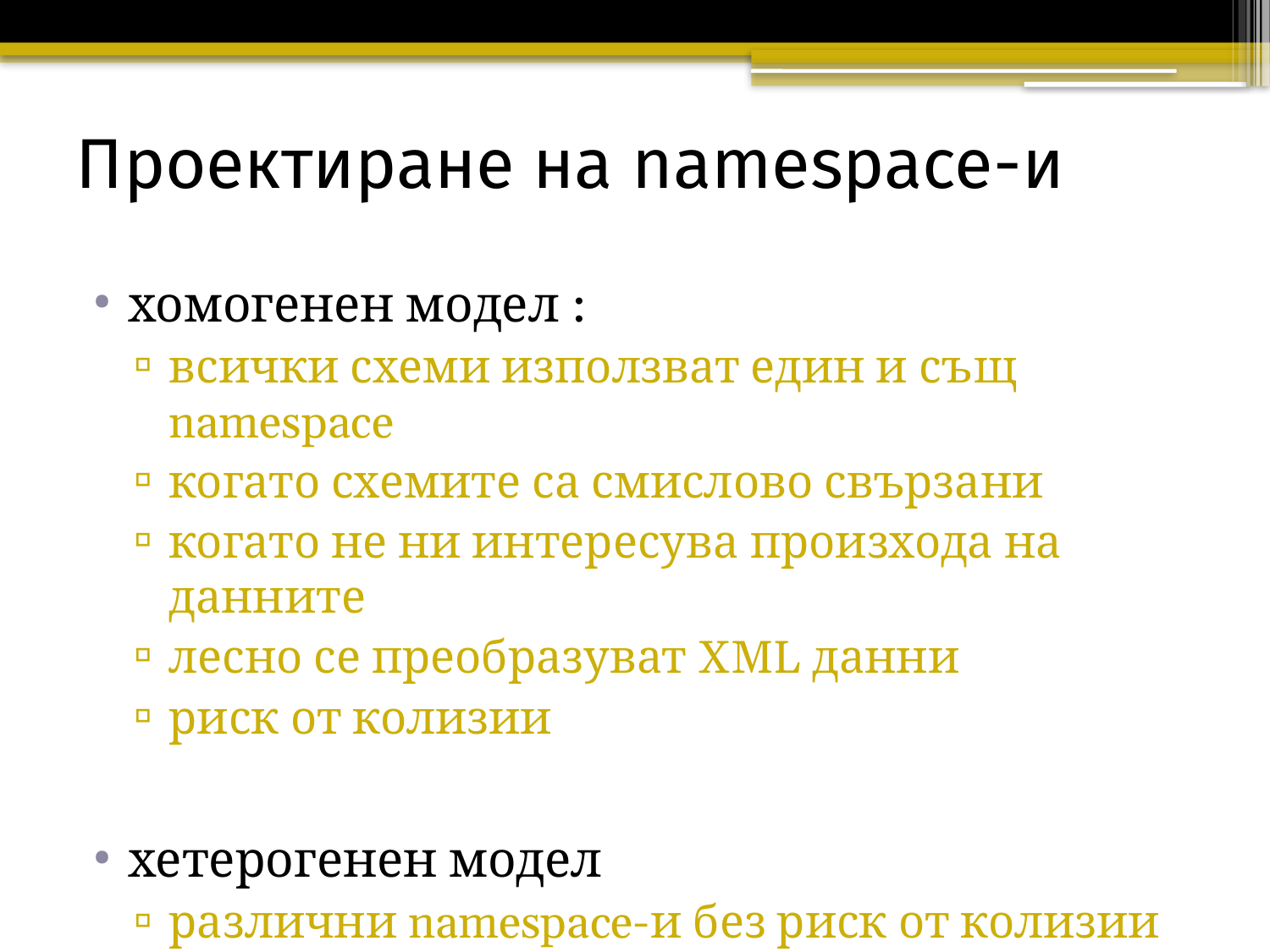

# Проектиране на namespace-и
хомогенен модел :
всички схеми използват един и същ namespace
когато схемите са смислово свързани
когато не ни интересува произхода на данните
лесно се преобразуват XML данни
риск от колизии

хетерогенен модел
различни namespace-и без риск от колизии
смислово различни схеми и важен произход